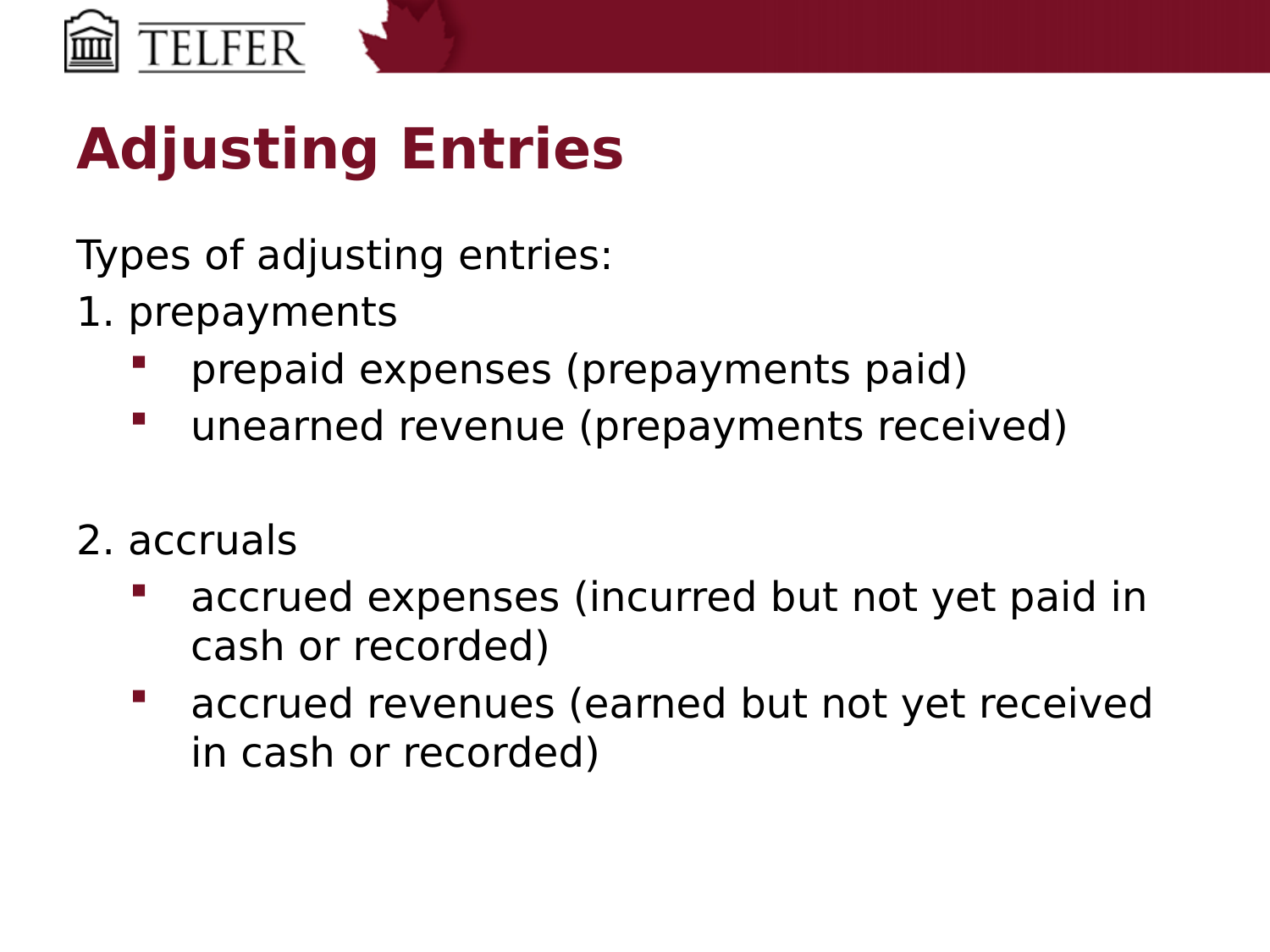

# Adjusting Entries
Types of adjusting entries:
1. prepayments
prepaid expenses (prepayments paid)
unearned revenue (prepayments received)

2. accruals
accrued expenses (incurred but not yet paid in cash or recorded)
accrued revenues (earned but not yet received in cash or recorded)